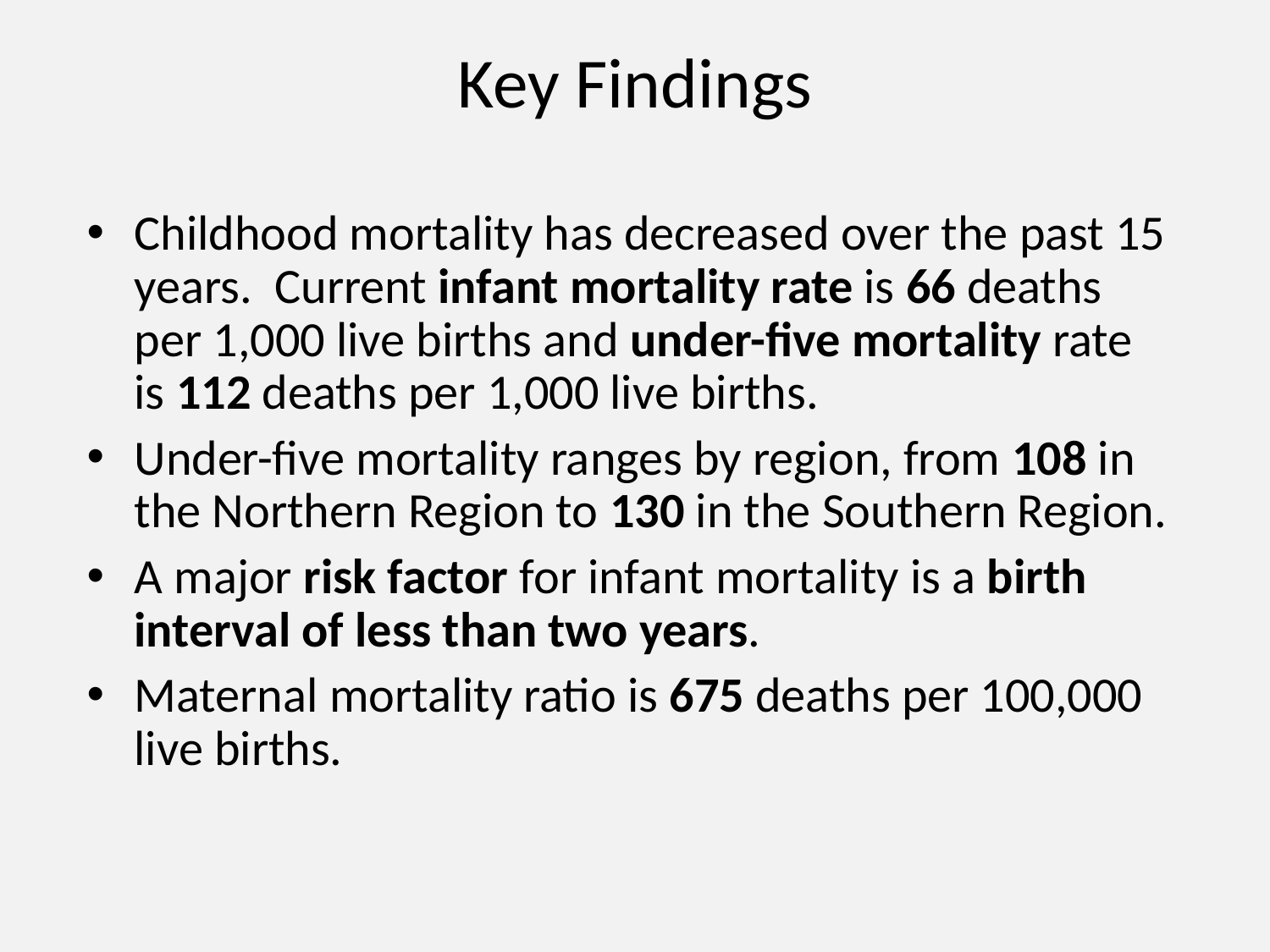

# Key Findings
Childhood mortality has decreased over the past 15 years.  Current infant mortality rate is 66 deaths per 1,000 live births and under-five mortality rate is 112 deaths per 1,000 live births.
Under-five mortality ranges by region, from 108 in the Northern Region to 130 in the Southern Region.
A major risk factor for infant mortality is a birth interval of less than two years.
Maternal mortality ratio is 675 deaths per 100,000 live births.